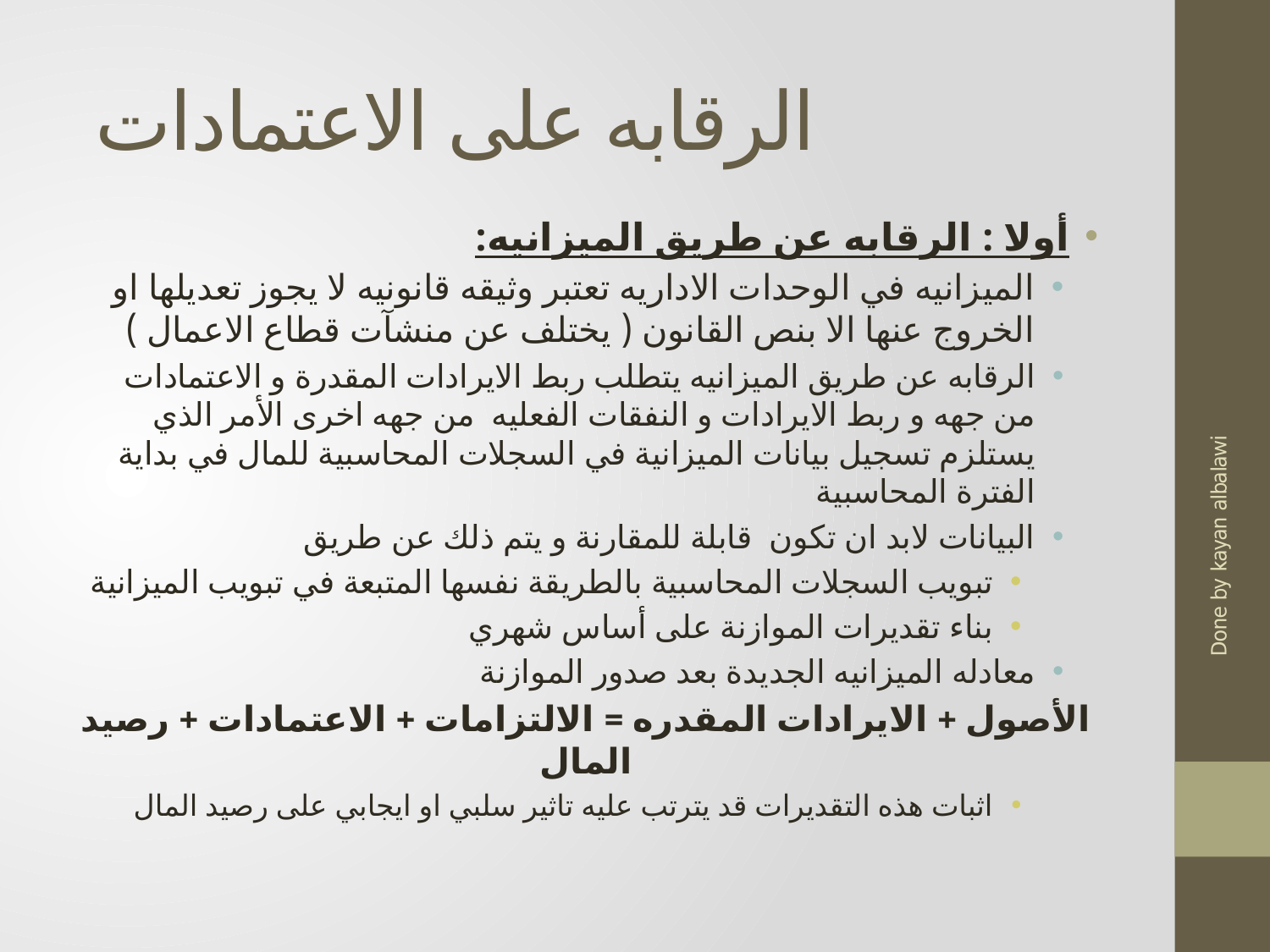

# الرقابه على الاعتمادات
أولا : الرقابه عن طريق الميزانيه:
الميزانيه في الوحدات الاداريه تعتبر وثيقه قانونيه لا يجوز تعديلها او الخروج عنها الا بنص القانون ( يختلف عن منشآت قطاع الاعمال )
الرقابه عن طريق الميزانيه يتطلب ربط الايرادات المقدرة و الاعتمادات من جهه و ربط الايرادات و النفقات الفعليه  من جهه اخرى الأمر الذي يستلزم تسجيل بيانات الميزانية في السجلات المحاسبية للمال في بداية الفترة المحاسبية
البيانات لابد ان تكون  قابلة للمقارنة و يتم ذلك عن طريق
تبويب السجلات المحاسبية بالطريقة نفسها المتبعة في تبويب الميزانية
بناء تقديرات الموازنة على أساس شهري
معادله الميزانيه الجديدة بعد صدور الموازنة
الأصول + الايرادات المقدره = الالتزامات + الاعتمادات + رصيد المال
اثبات هذه التقديرات قد يترتب عليه تاثير سلبي او ايجابي على رصيد المال

Done by kayan albalawi